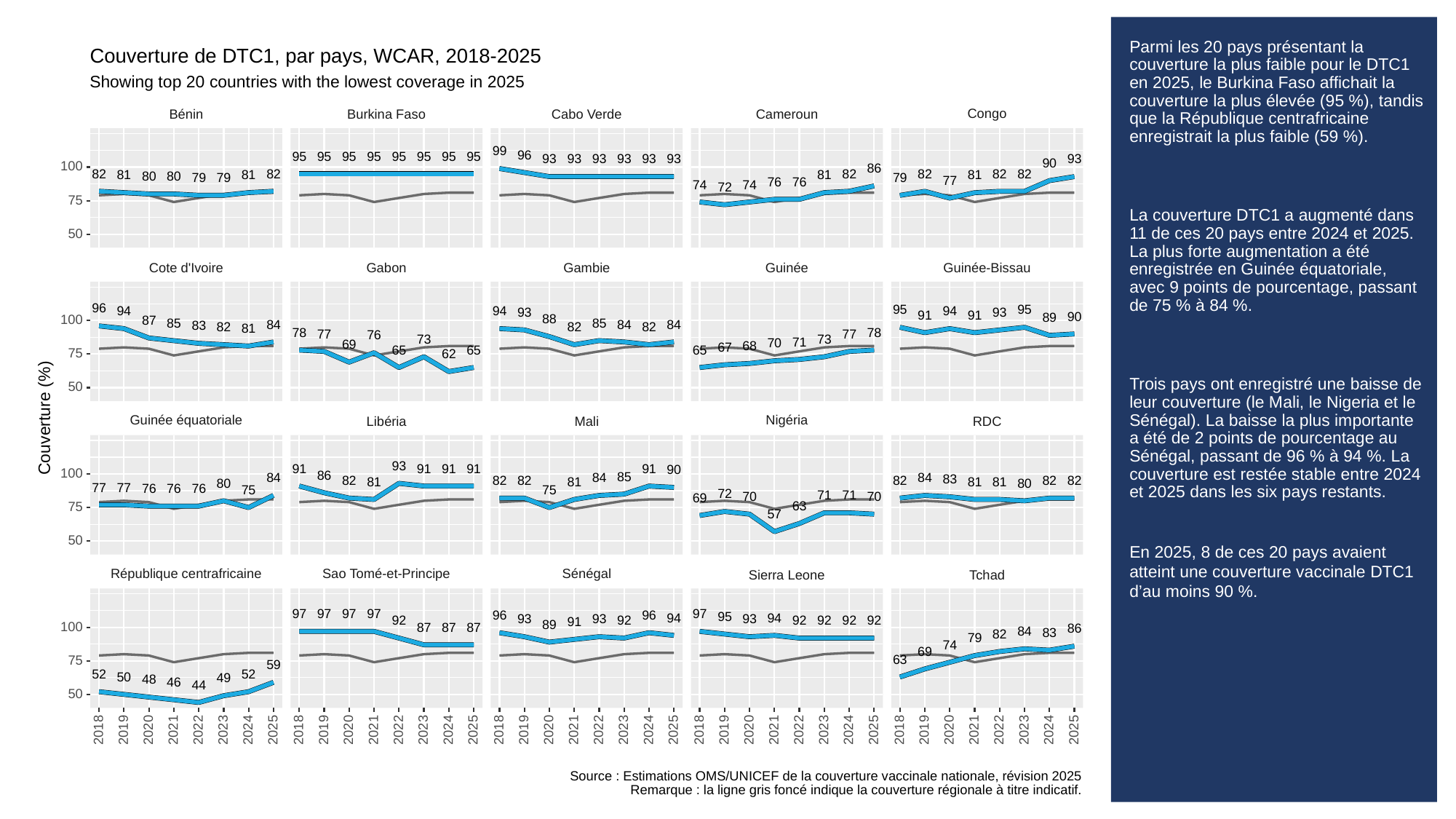

# Parmi les 20 pays présentant la couverture la plus faible pour le DTC1 en 2025, le Burkina Faso affichait la couverture la plus élevée (95 %), tandis que la République centrafricaine enregistrait la plus faible (59 %).

La couverture DTC1 a augmenté dans 11 de ces 20 pays entre 2024 et 2025. La plus forte augmentation a été enregistrée en Guinée équatoriale, avec 9 points de pourcentage, passant de 75 % à 84 %.

Trois pays ont enregistré une baisse de leur couverture (le Mali, le Nigeria et le Sénégal). La baisse la plus importante a été de 2 points de pourcentage au Sénégal, passant de 96 % à 94 %. La couverture est restée stable entre 2024 et 2025 dans les six pays restants.

En 2025, 8 de ces 20 pays avaient atteint une couverture vaccinale DTC1 d’au moins 90 %.

Couverture de DTC1, par pays, WCAR, 2018-2025
Showing top 20 countries with the lowest coverage in 2025
Congo
Cabo Verde
Cameroun
Bénin
Burkina Faso

99

96
95
95
95
95
95
95
95
95
93
93
93
93
93
93
93
90
100
86

82
82
82
82
82
82
81
81
81
81
80
80
79
79
79

77
76
76
74
74
72

75

50

Cote d'Ivoire
Gabon
Gambie
Guinée
Guinée-Bissau

96
95
95
94
94
94
93
93
91
91
90
89
88
100
87
85
85
84
84
84

83
82
82
82
81

78
78

77
77
76
73
73

71
70
69
68
67
65
65
65

75
62

50

Couverture (%)
Nigéria
Guinée équatoriale
RDC
Libéria
Mali

93
91
91
91
91
91
90
100
86
85
84
84
84

83
82
82
82
82
82
82
81
81
81
81
80
80

77
77
76
76
76

75
75
72

71
71
70
70
69

63
75

57

50

Sénégal
République centrafricaine
Sao Tomé-et-Principe
Sierra Leone
Tchad

97
97
97
97
97

96
96
95
94
94
93
93
93
92
92
92
92
92
92
91
89
100
87
87
87
86
84

83
82

79
74

69

63
75
59

52
52
50
49
48

46
44

50

2023
2023
2023
2023
2023
2018
2019
2020
2021
2022
2024
2025
2018
2019
2020
2021
2022
2024
2025
2018
2019
2020
2021
2022
2024
2025
2018
2019
2020
2021
2022
2024
2025
2018
2019
2020
2021
2022
2024
2025
Source : Estimations OMS/UNICEF de la couverture vaccinale nationale, révision 2025
Remarque : la ligne gris foncé indique la couverture régionale à titre indicatif.